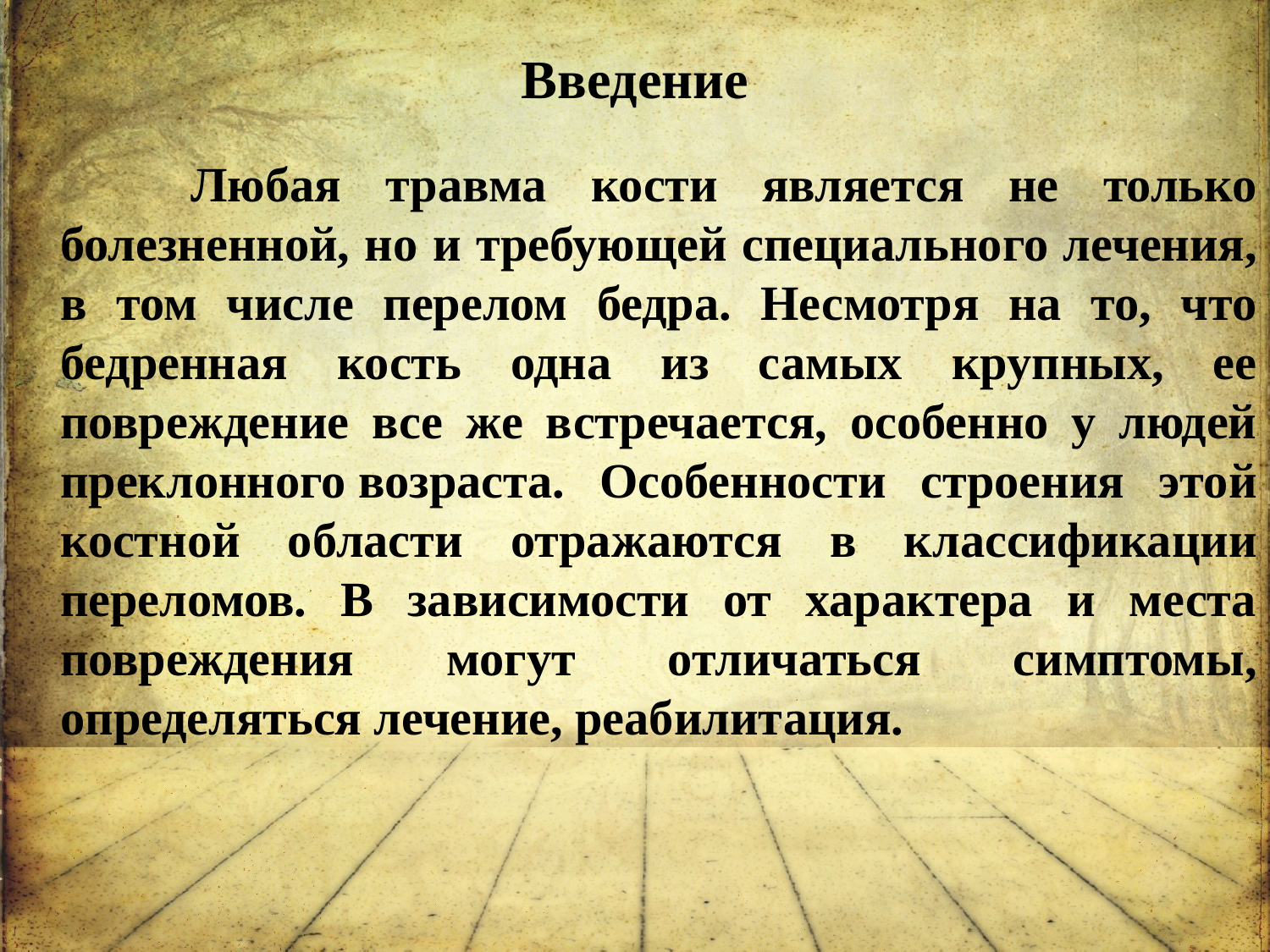

# Введение
    Любая травма кости является не только болезненной, но и требующей специального лечения, в том числе перелом бедра. Несмотря на то, что бедренная кость одна из самых крупных, ее повреждение все же встречается, особенно у людей преклонного возраста. Особенности строения этой костной области отражаются в классификации переломов. В зависимости от характера и места повреждения могут отличаться симптомы, определяться лечение, реабилитация.